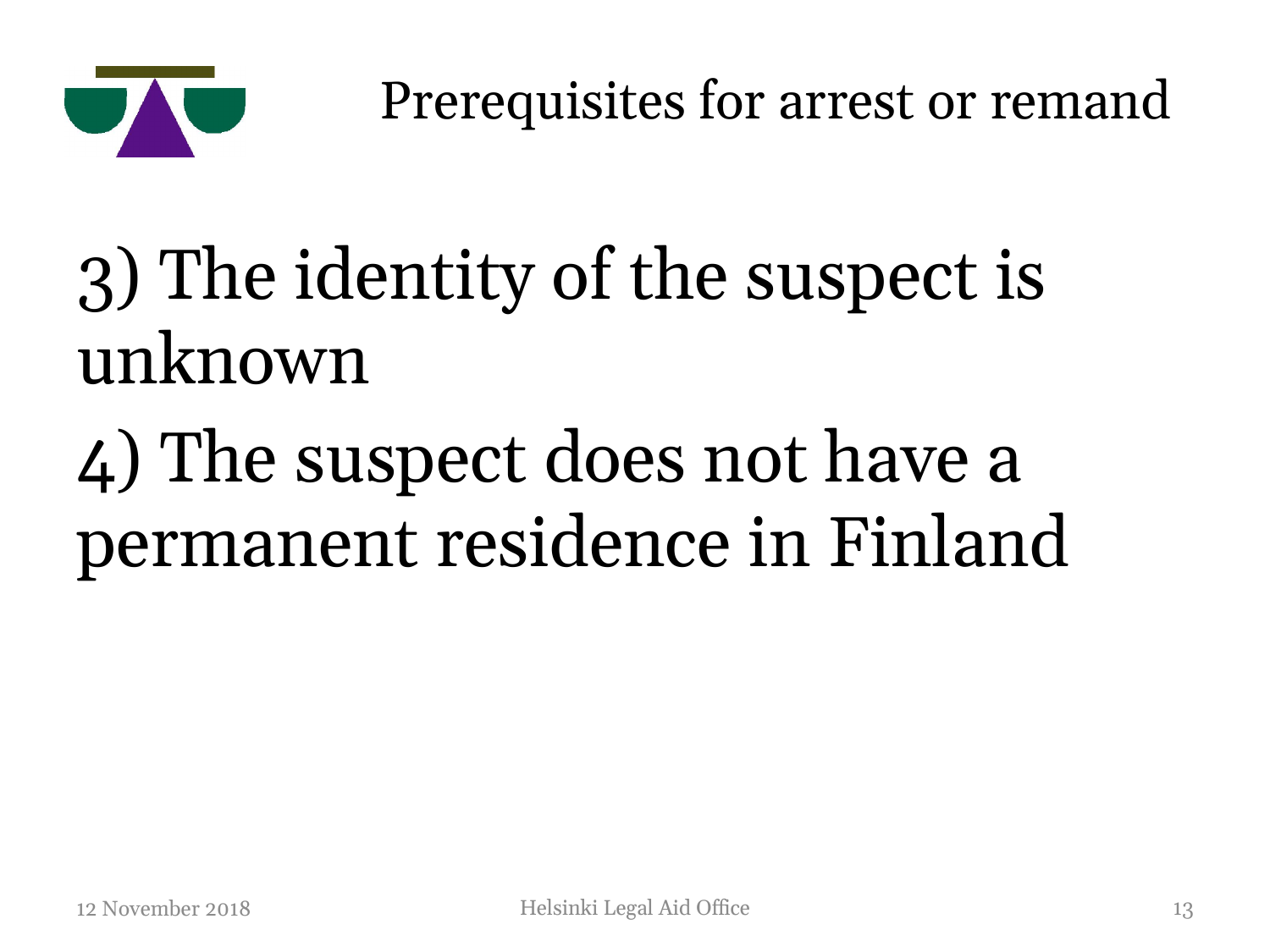

# Prerequisites for arrest or remand
3) The identity of the suspect is unknown
4) The suspect does not have a permanent residence in Finland

12 November 2018
Helsinki Legal Aid Office
13